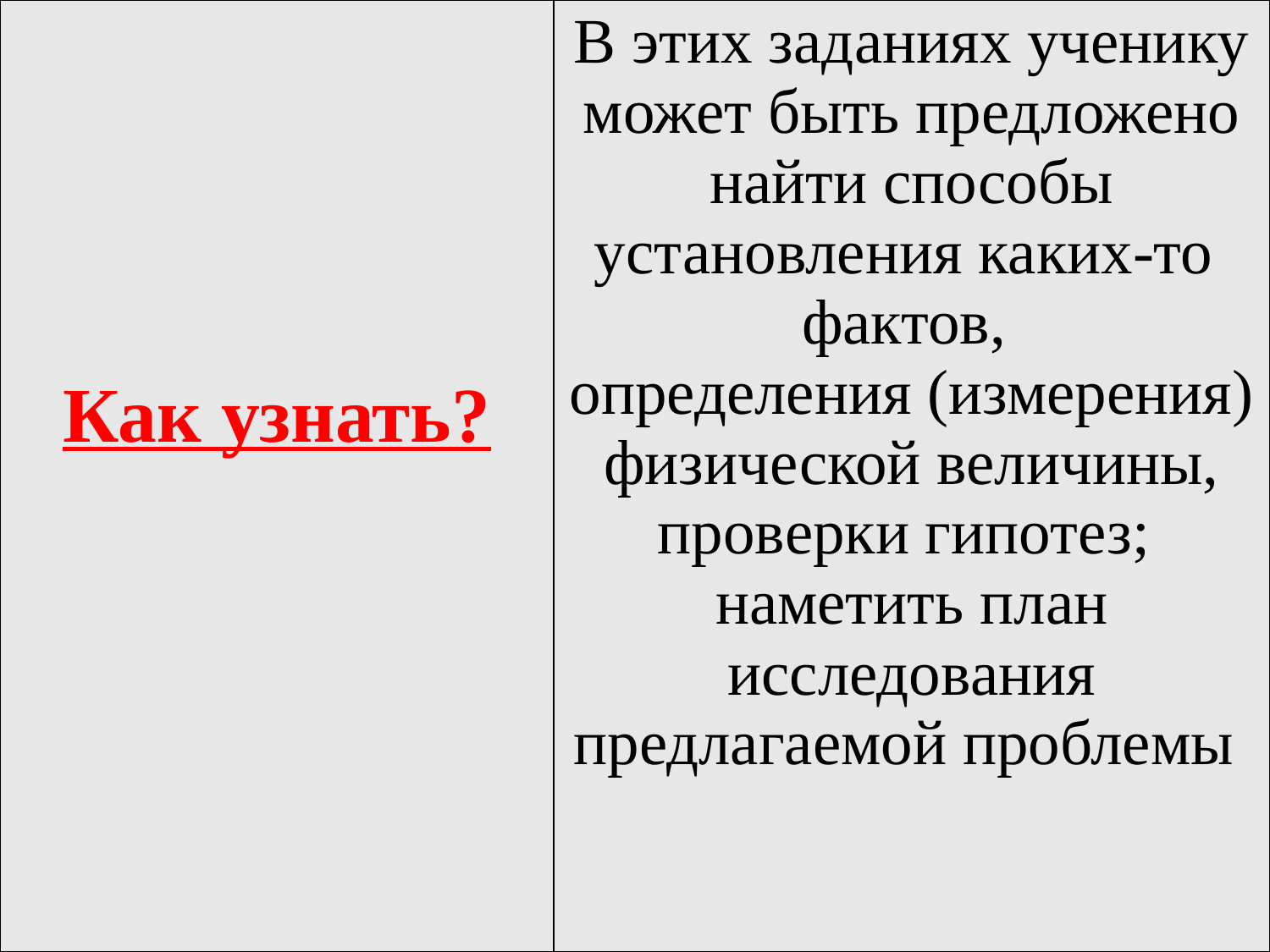

| Как узнать? | В этих заданиях ученику может быть предложено найти способы установления каких-то фактов, определения (измерения) физической величины, проверки гипотез; наметить план исследования предлагаемой проблемы |
| --- | --- |